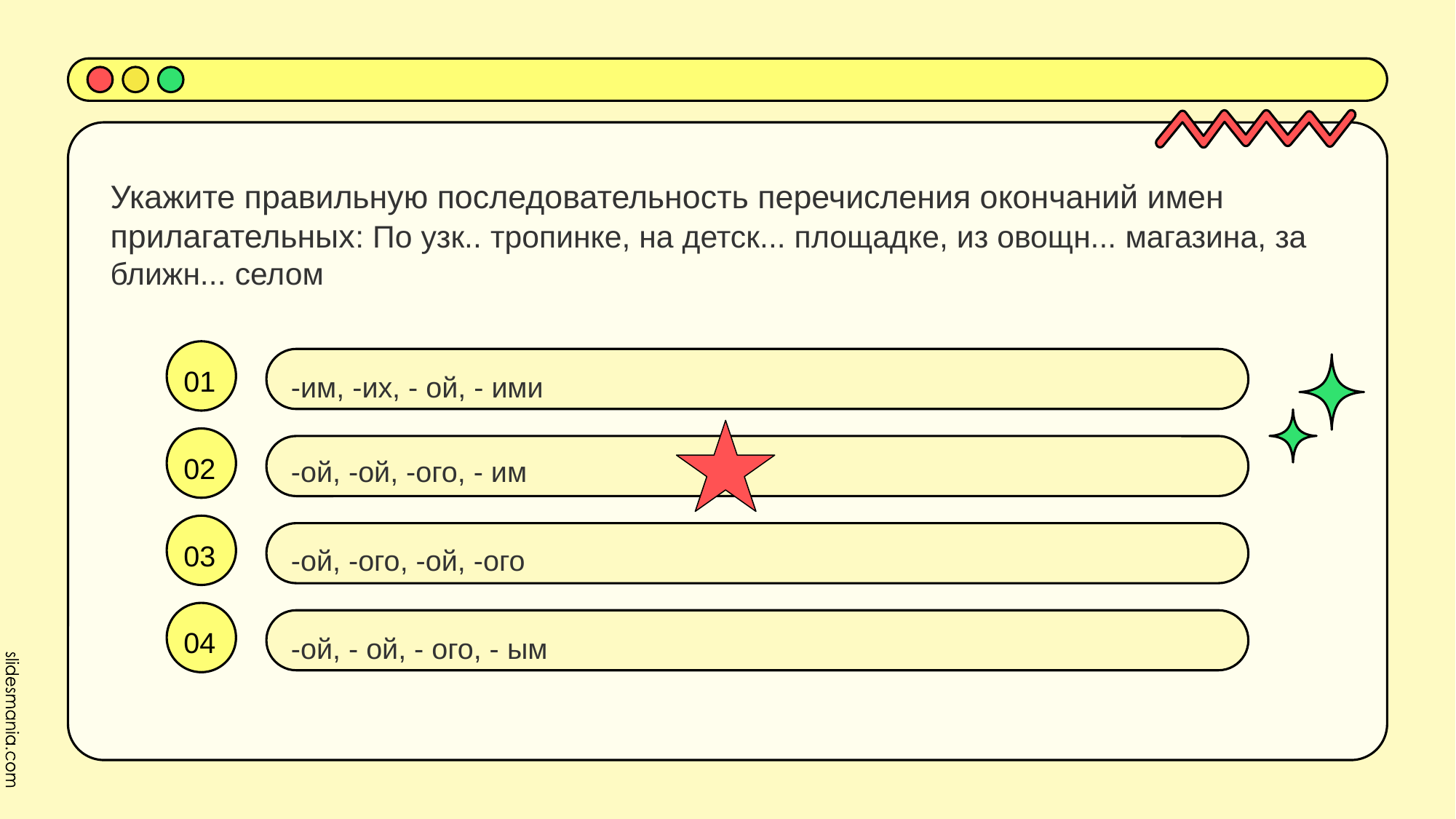

# Укажите правильную последовательность перечисления окончаний имен прилагательных: По узк.. тропинке, на детск... площадке, из овощн... магазина, за ближн... селом

01

-им, -их, - ой, - ими

-ой, -ой, -ого, - им
02

-ой, -ого, -ой, -ого

03

04
-ой, - ой, - ого, - ым